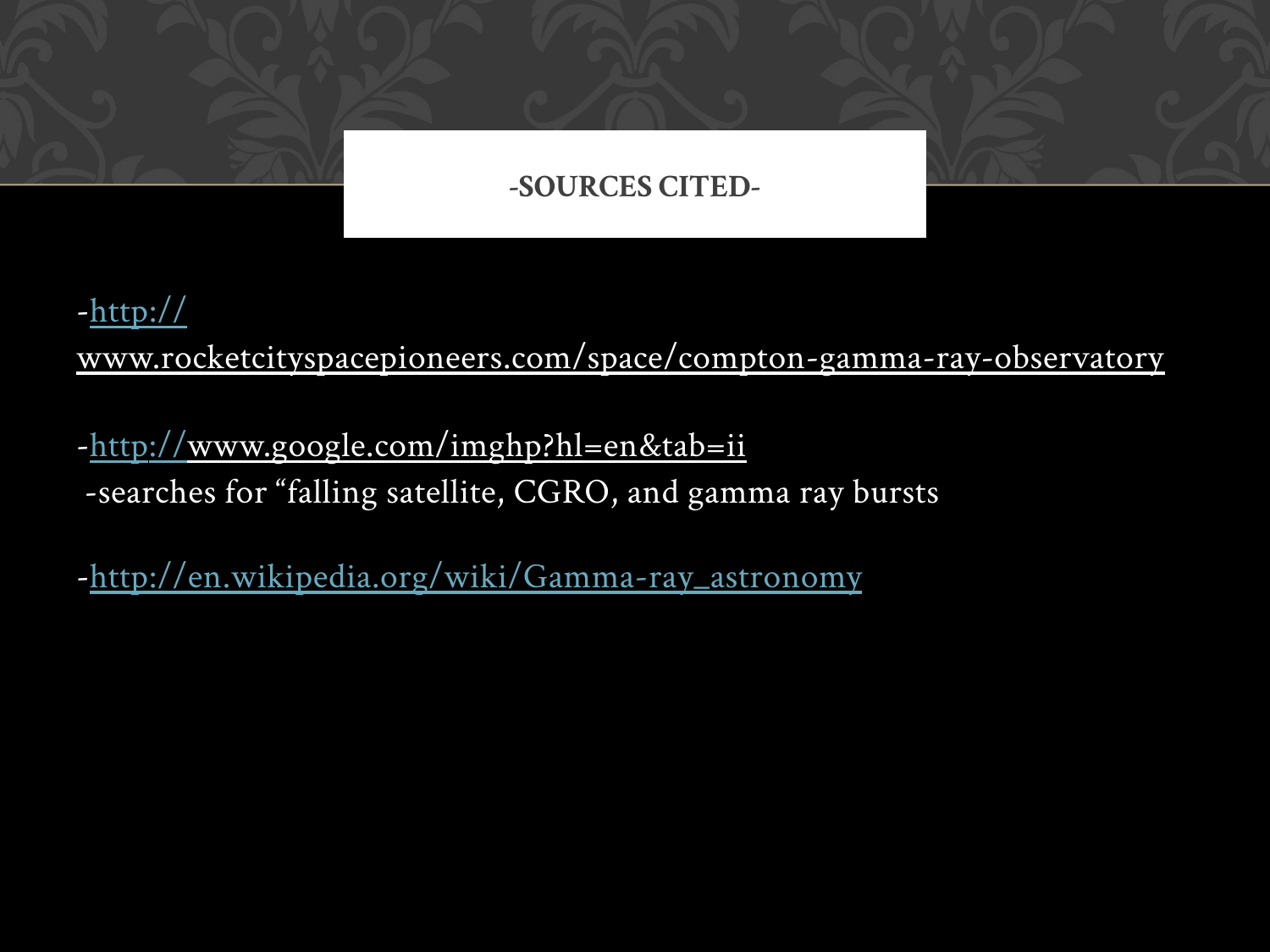

# -Sources cited-
-http://www.rocketcityspacepioneers.com/space/compton-gamma-ray-observatory
-http://www.google.com/imghp?hl=en&tab=ii
 -searches for “falling satellite, CGRO, and gamma ray bursts
-http://en.wikipedia.org/wiki/Gamma-ray_astronomy